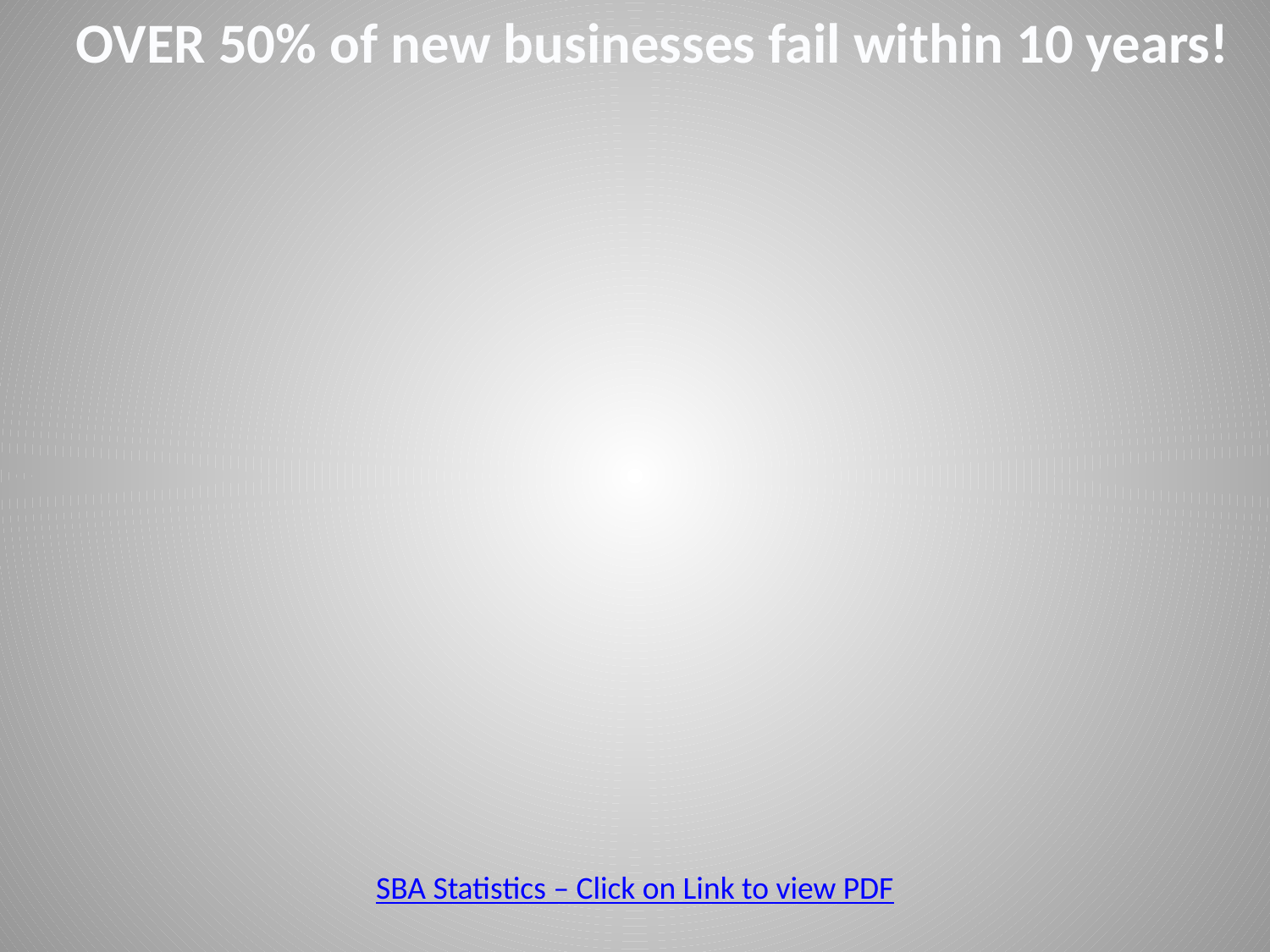

OVER 50% of new businesses fail within 10 years!

SBA Statistics – Click on Link to view PDF